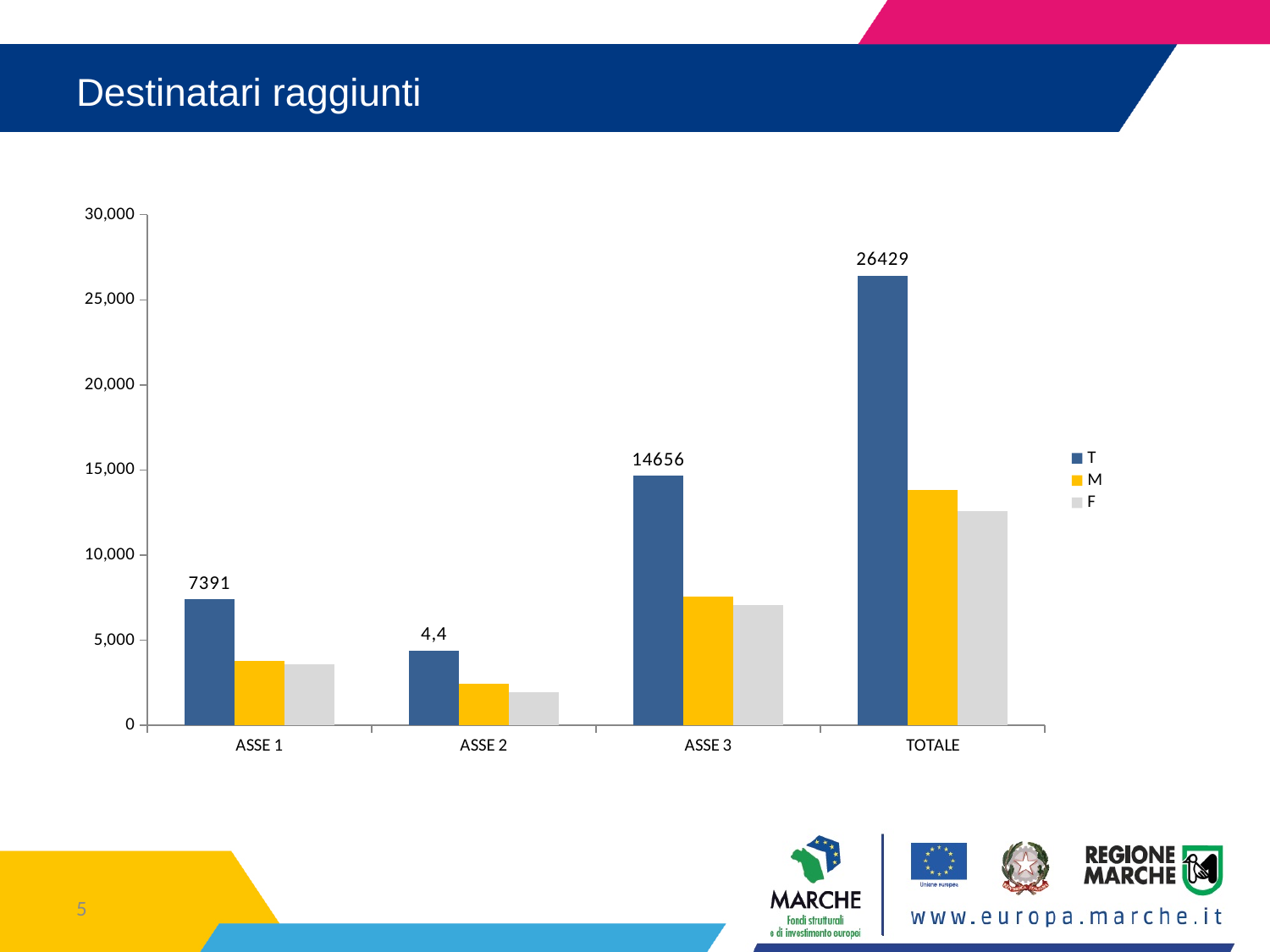

# Destinatari raggiunti

### Chart

| Category | T | M | F |
|---|---|---|---|
| ASSE 1 | 7391.0 | 3789.0 | 3602.0 |
| ASSE 2 | 4382.0 | 2453.0 | 1929.0 |
| ASSE 3 | 14656.0 | 7585.0 | 7071.0 |
| TOTALE | 26429.0 | 13827.0 | 12602.0 |
5